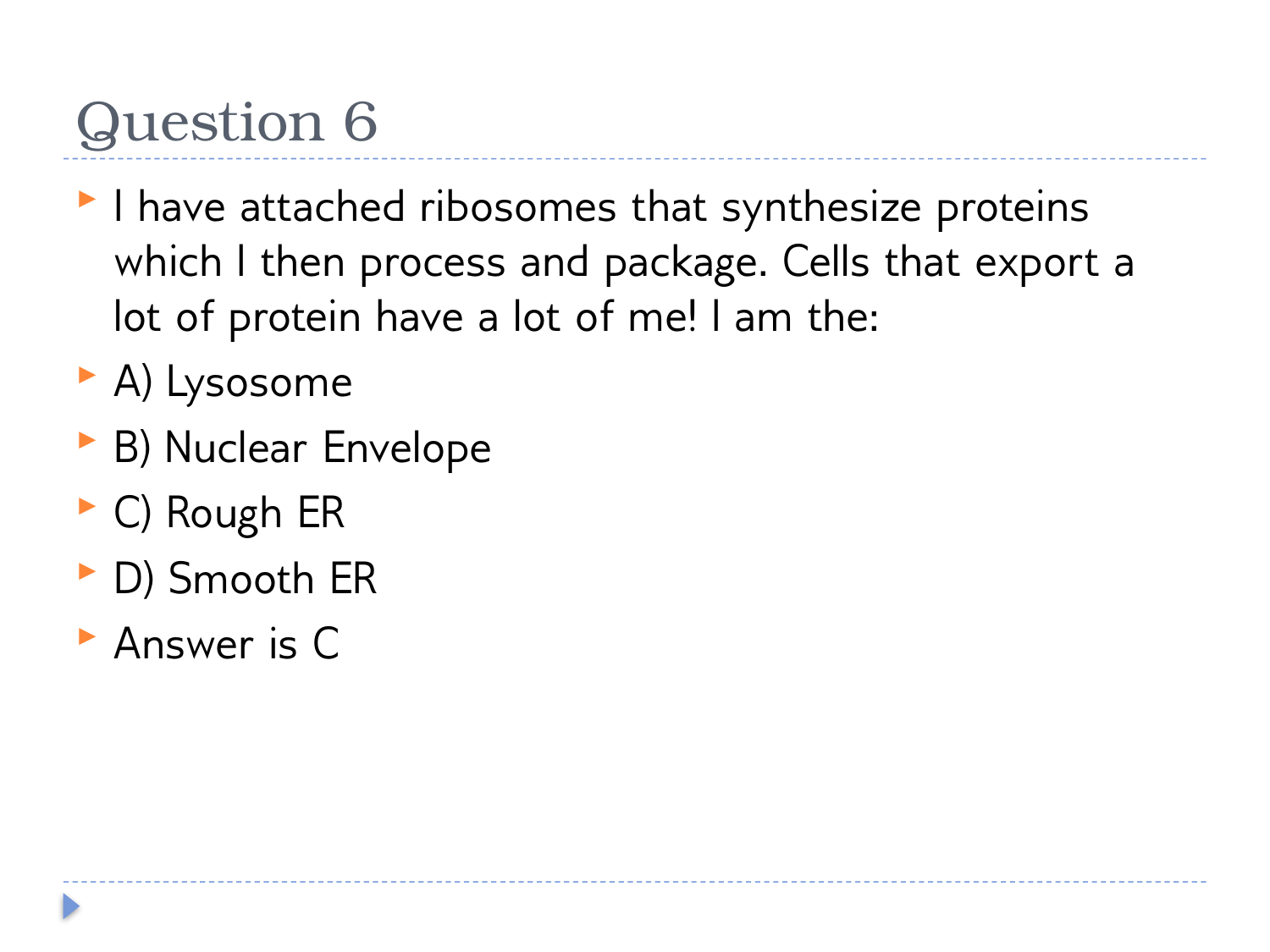

# Question 6
I have attached ribosomes that synthesize proteins which I then process and package. Cells that export a lot of protein have a lot of me! I am the:
A) Lysosome
B) Nuclear Envelope
C) Rough ER
D) Smooth ER
Answer is C